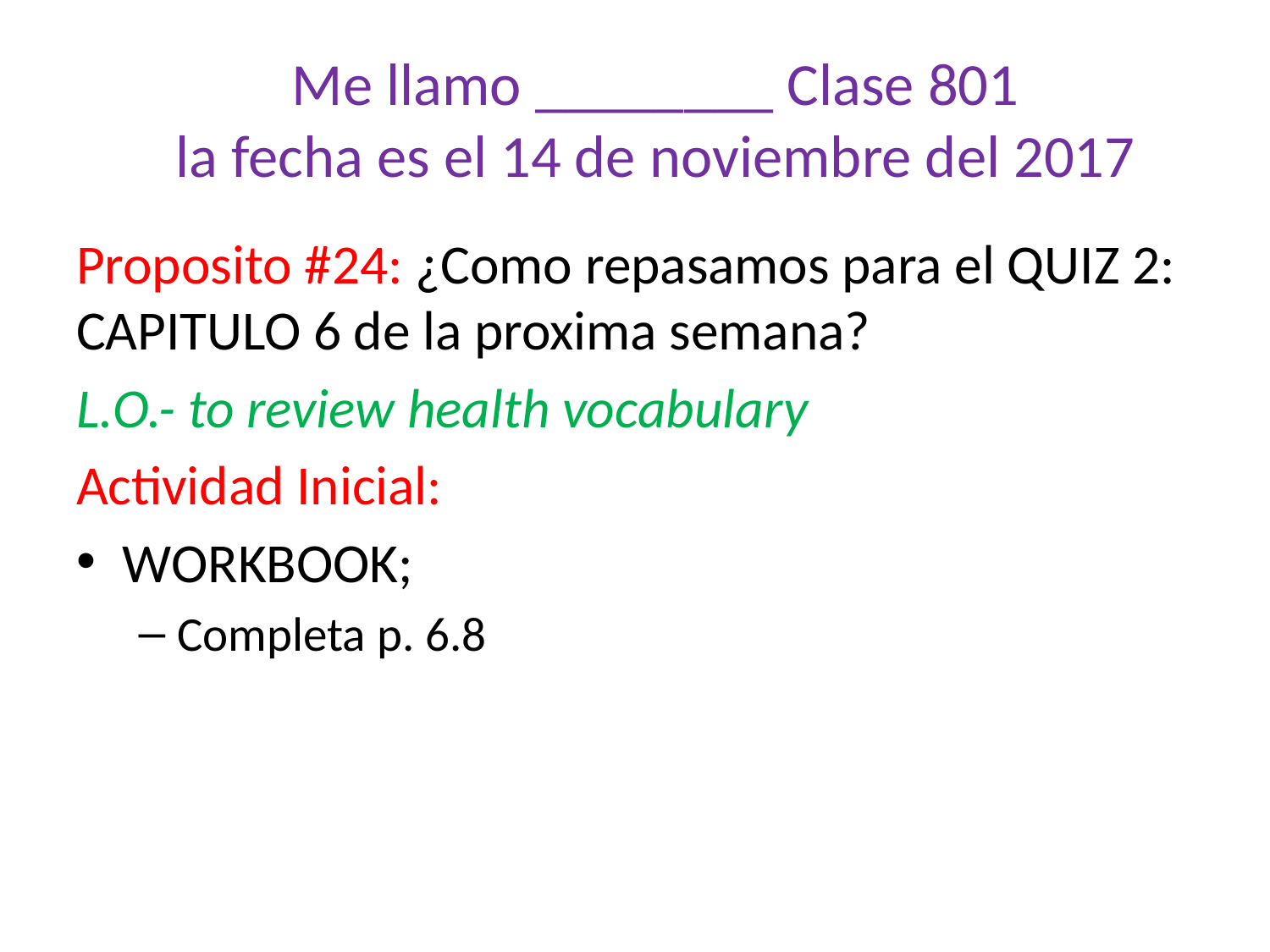

# Me llamo ________ Clase 801 la fecha es el 14 de noviembre del 2017
Proposito #24: ¿Como repasamos para el QUIZ 2: CAPITULO 6 de la proxima semana?
L.O.- to review health vocabulary
Actividad Inicial:
WORKBOOK;
Completa p. 6.8